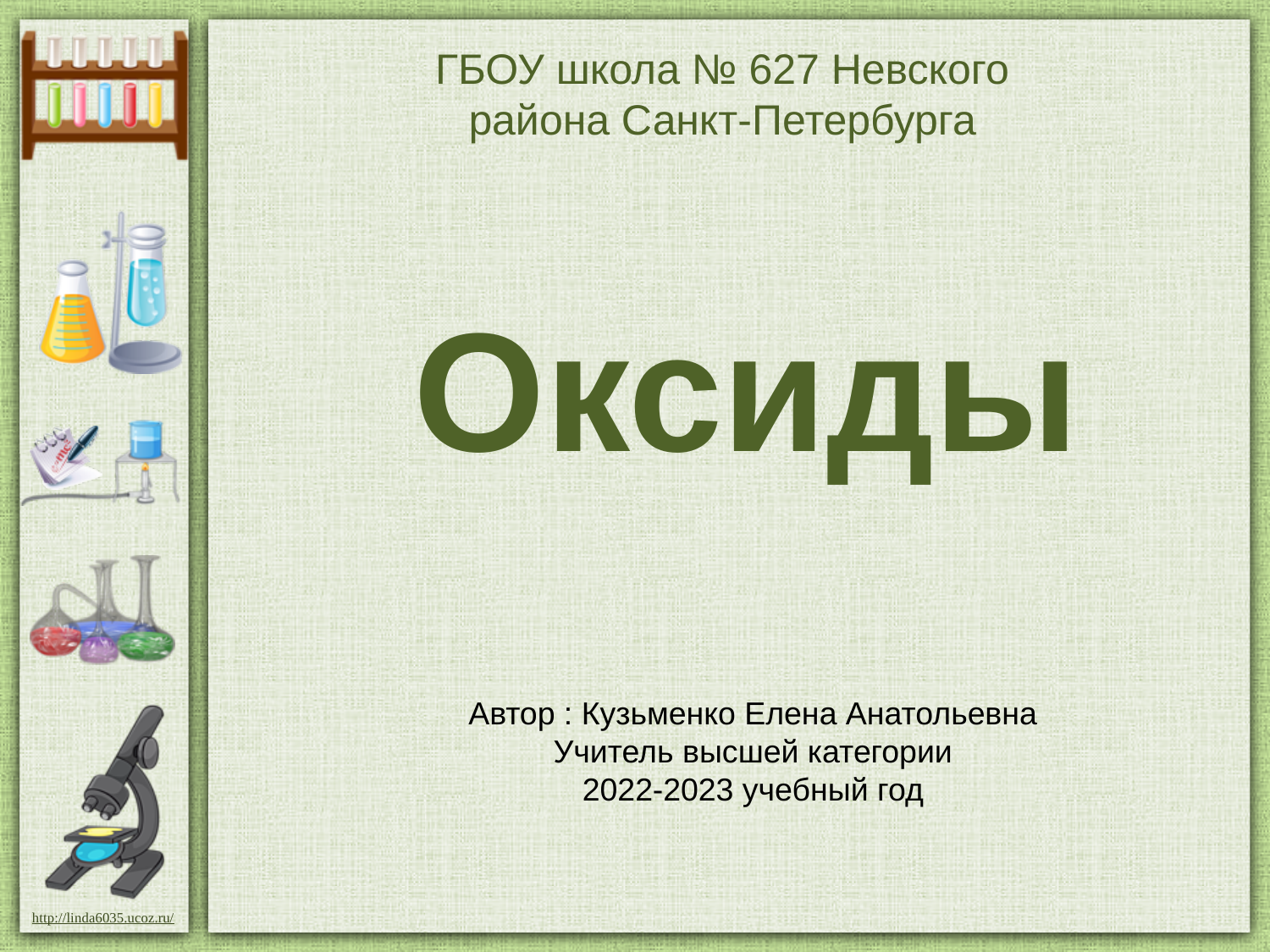

ГБОУ школа № 627 Невского района Санкт-Петербурга
Оксиды
Автор : Кузьменко Елена Анатольевна
Учитель высшей категории
2022-2023 учебный год